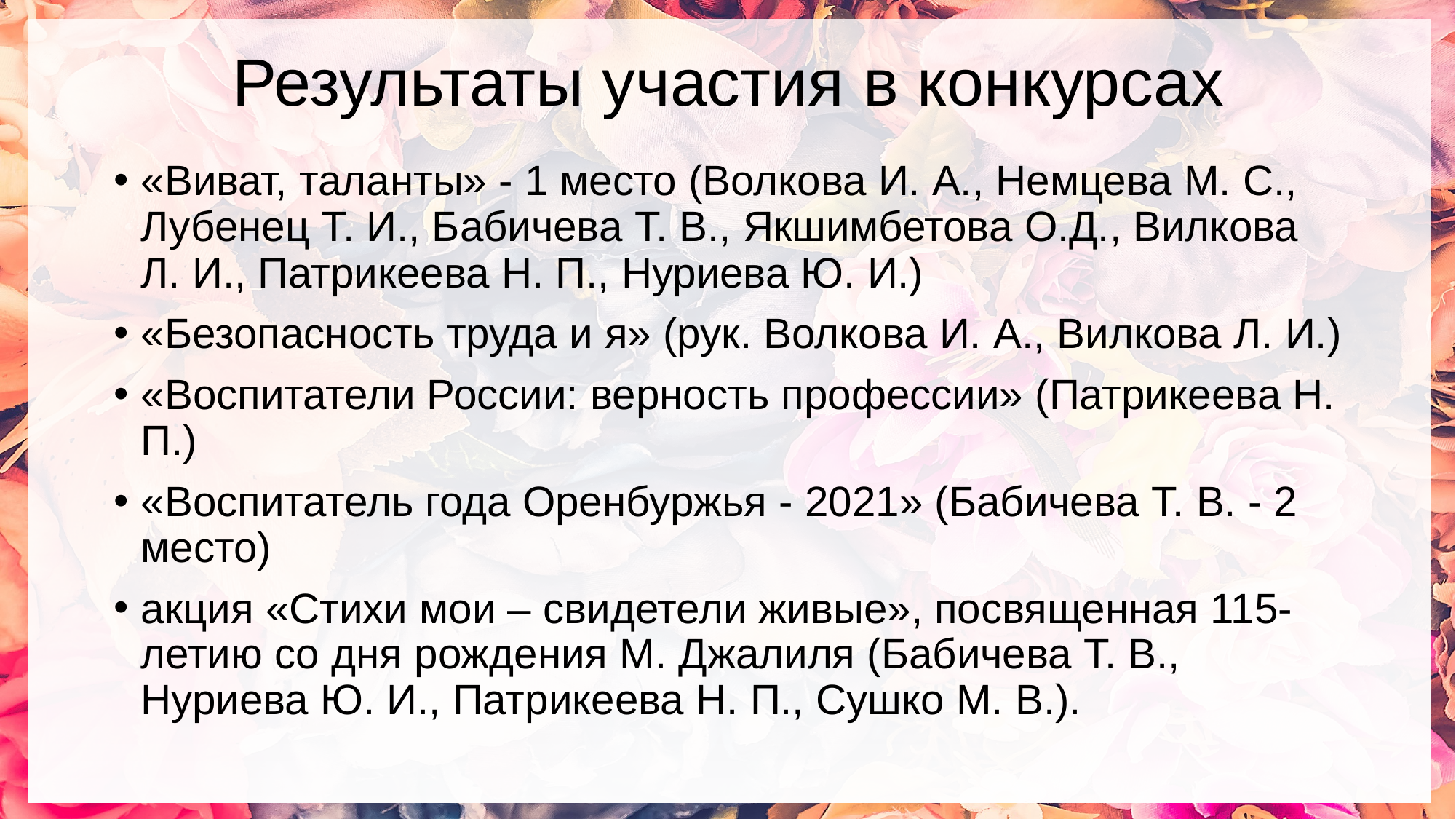

# Результаты участия в конкурсах
«Виват, таланты» - 1 место (Волкова И. А., Немцева М. С., Лубенец Т. И., Бабичева Т. В., Якшимбетова О.Д., Вилкова Л. И., Патрикеева Н. П., Нуриева Ю. И.)
«Безопасность труда и я» (рук. Волкова И. А., Вилкова Л. И.)
«Воспитатели России: верность профессии» (Патрикеева Н. П.)
«Воспитатель года Оренбуржья - 2021» (Бабичева Т. В. - 2 место)
акция «Стихи мои – свидетели живые», посвященная 115-летию со дня рождения М. Джалиля (Бабичева Т. В., Нуриева Ю. И., Патрикеева Н. П., Сушко М. В.).